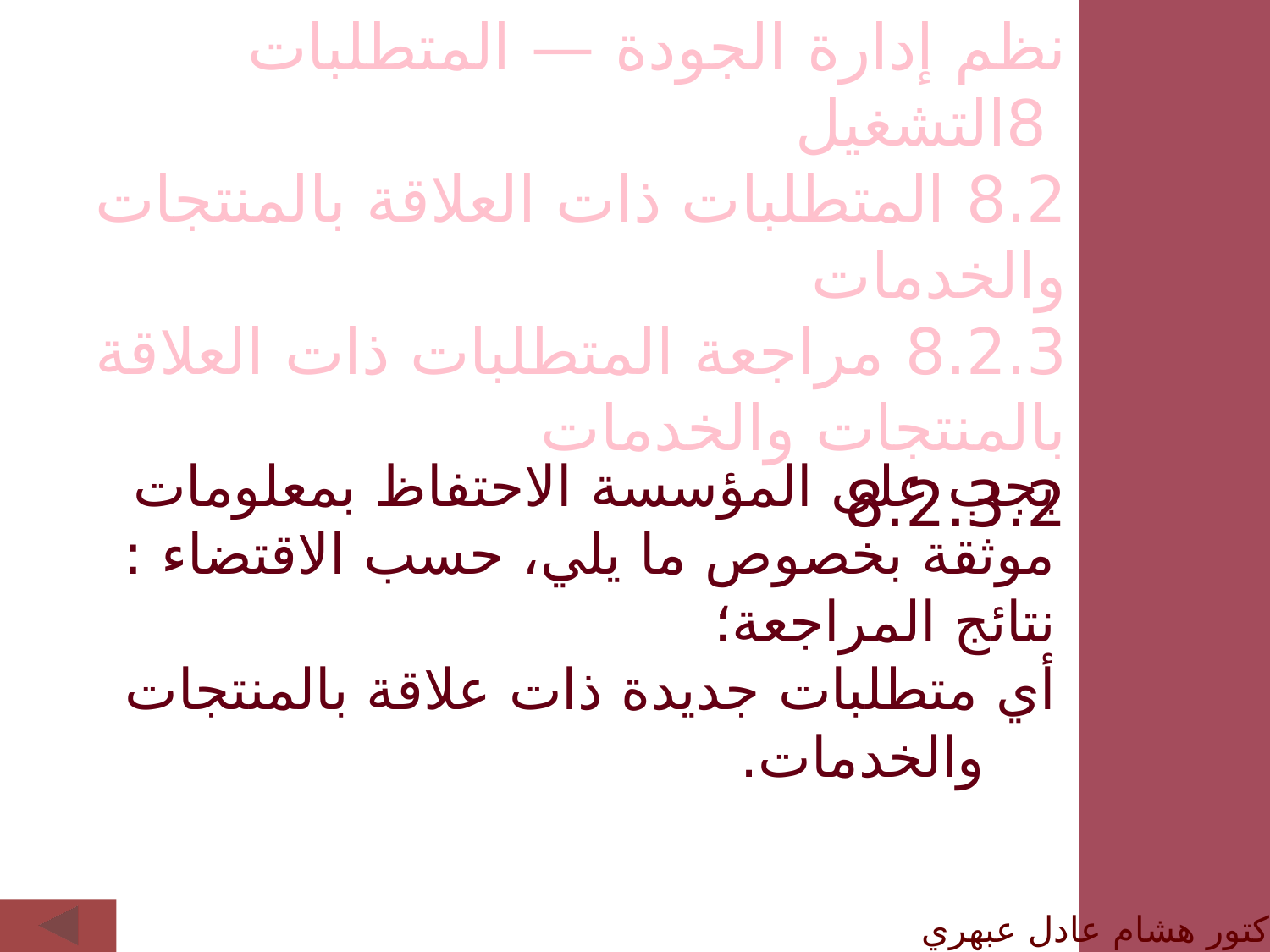

نظم إدارة الجودة — المتطلبات
 8التشغيل
8.2 المتطلبات ذات العلاقة بالمنتجات والخدمات
8.2.3 مراجعة المتطلبات ذات العلاقة بالمنتجات والخدمات
8.2.3.2

يجب على المؤسسة الاحتفاظ بمعلومات موثقة بخصوص ما يلي، حسب الاقتضاء :
نتائج المراجعة؛
أي متطلبات جديدة ذات علاقة بالمنتجات والخدمات.

الدكتور هشام عادل عبهري